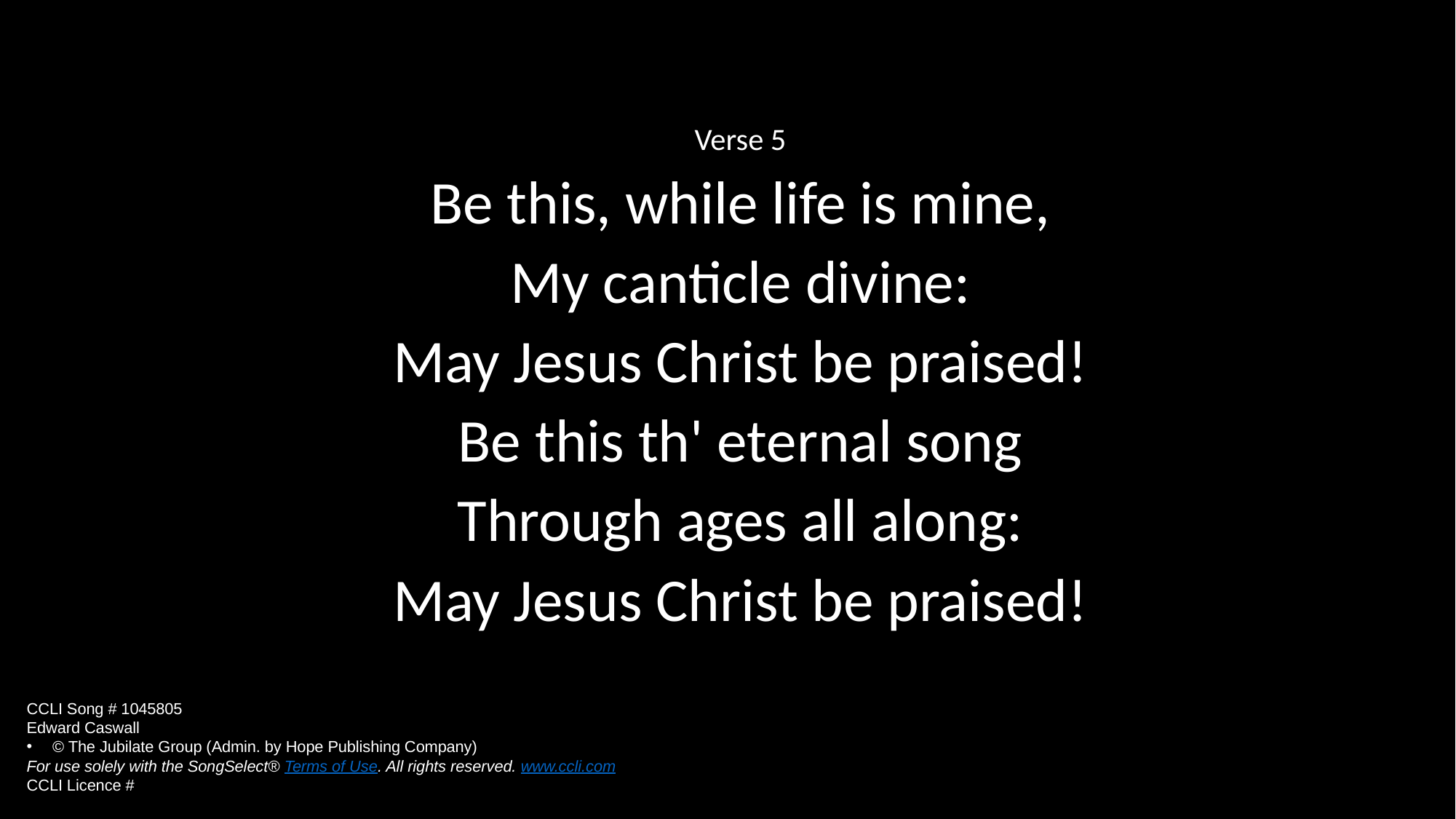

Verse 5
Be this, while life is mine,
My canticle divine:
May Jesus Christ be praised!
Be this th' eternal song
Through ages all along:
May Jesus Christ be praised!
CCLI Song # 1045805
Edward Caswall
© The Jubilate Group (Admin. by Hope Publishing Company)
For use solely with the SongSelect® Terms of Use. All rights reserved. www.ccli.com
CCLI Licence #